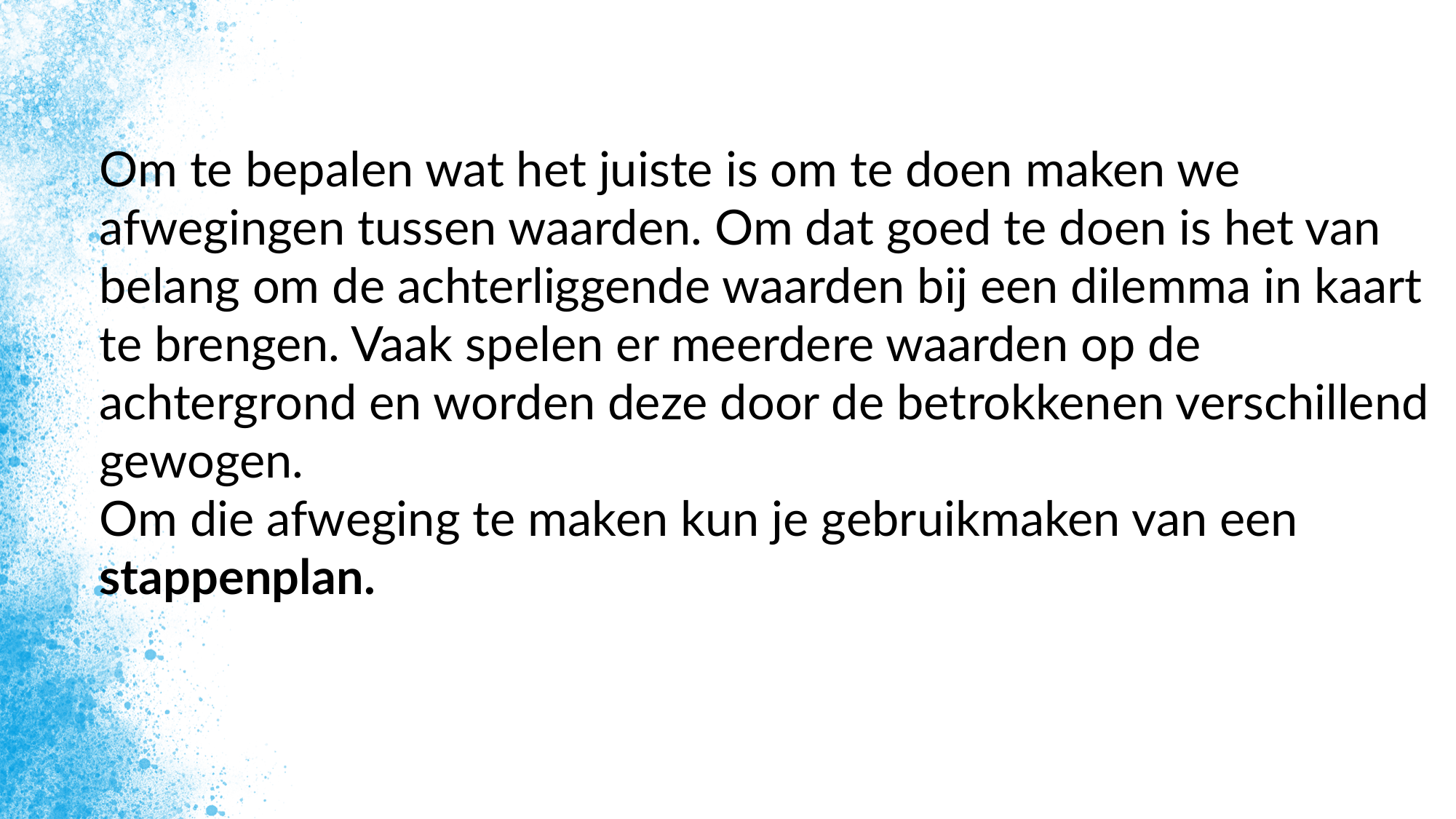

# Om te bepalen wat het juiste is om te doen maken we afwegingen tussen waarden. Om dat goed te doen is het van belang om de achterliggende waarden bij een dilemma in kaart te brengen. Vaak spelen er meerdere waarden op de achtergrond en worden deze door de betrokkenen verschillend gewogen. Om die afweging te maken kun je gebruikmaken van een stappenplan.